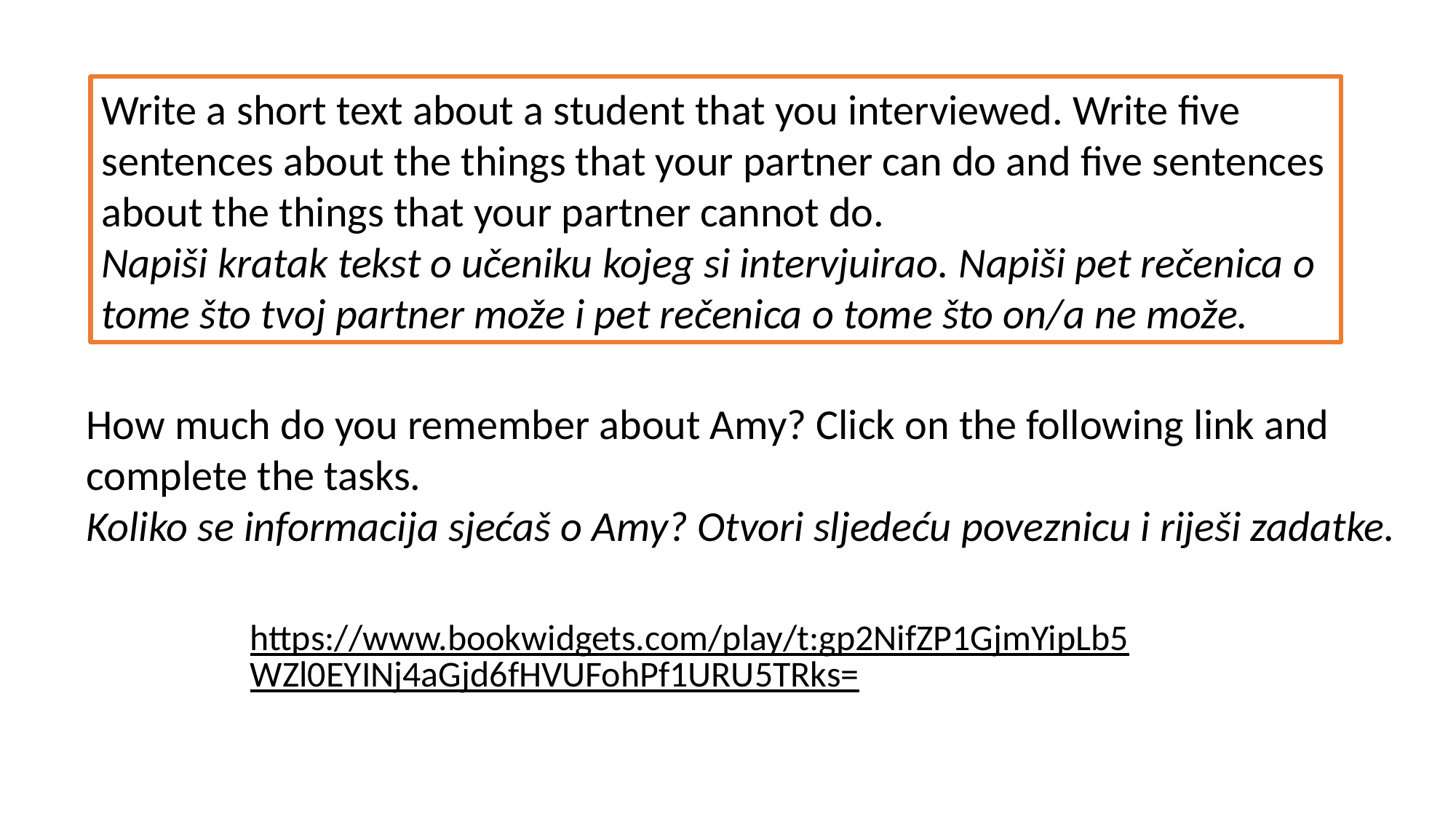

Write a short text about a student that you interviewed. Write five sentences about the things that your partner can do and five sentences about the things that your partner cannot do.
Napiši kratak tekst o učeniku kojeg si intervjuirao. Napiši pet rečenica o tome što tvoj partner može i pet rečenica o tome što on/a ne može.
How much do you remember about Amy? Click on the following link and complete the tasks.
Koliko se informacija sjećaš o Amy? Otvori sljedeću poveznicu i riješi zadatke.
https://www.bookwidgets.com/play/t:gp2NifZP1GjmYipLb5WZl0EYINj4aGjd6fHVUFohPf1URU5TRks=